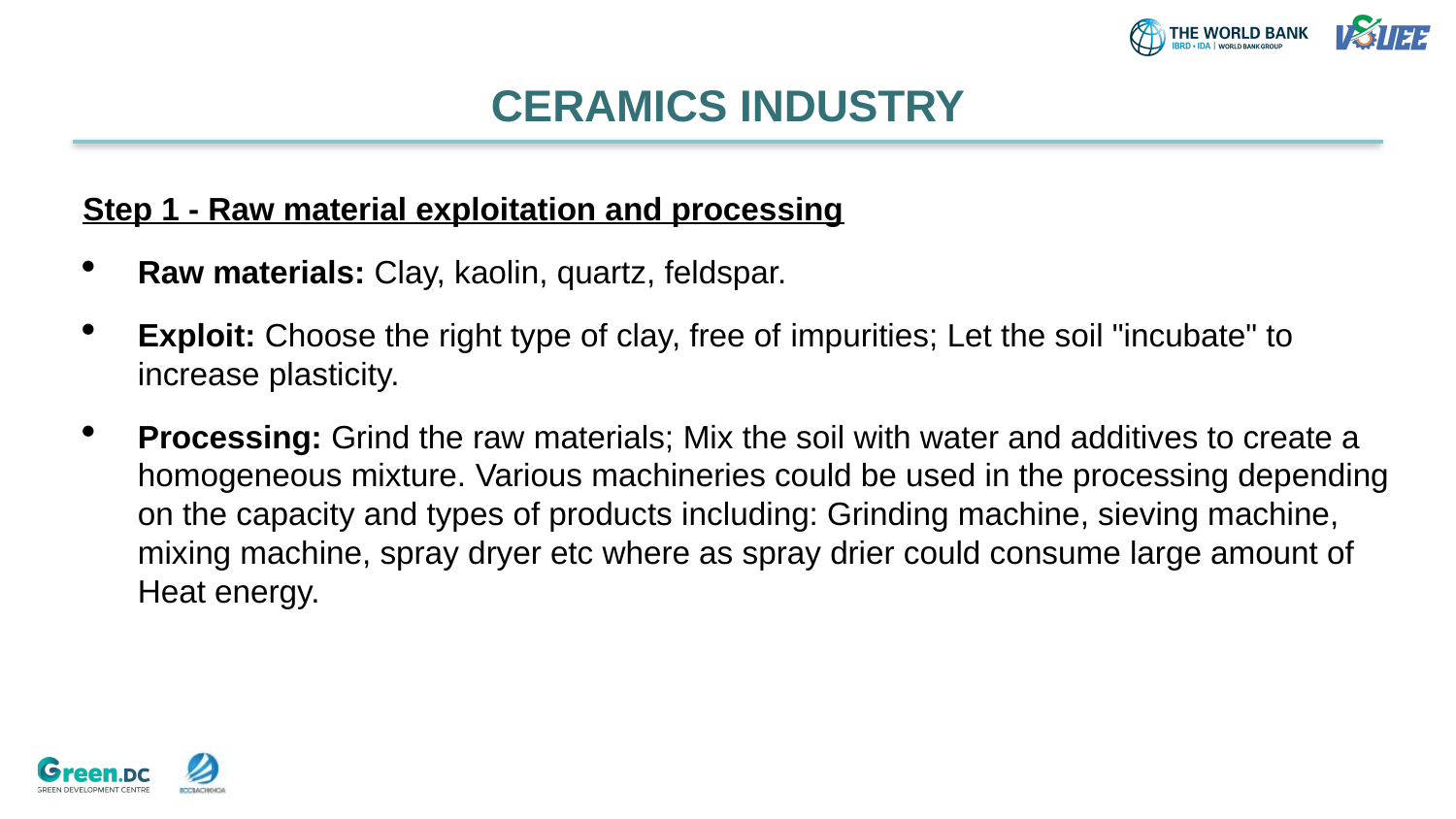

# CERAMICS INDUSTRY
Step 1 - Raw material exploitation and processing
Raw materials: Clay, kaolin, quartz, feldspar.
Exploit: Choose the right type of clay, free of impurities; Let the soil "incubate" to increase plasticity.
Processing: Grind the raw materials; Mix the soil with water and additives to create a homogeneous mixture. Various machineries could be used in the processing depending on the capacity and types of products including: Grinding machine, sieving machine, mixing machine, spray dryer etc where as spray drier could consume large amount of Heat energy.